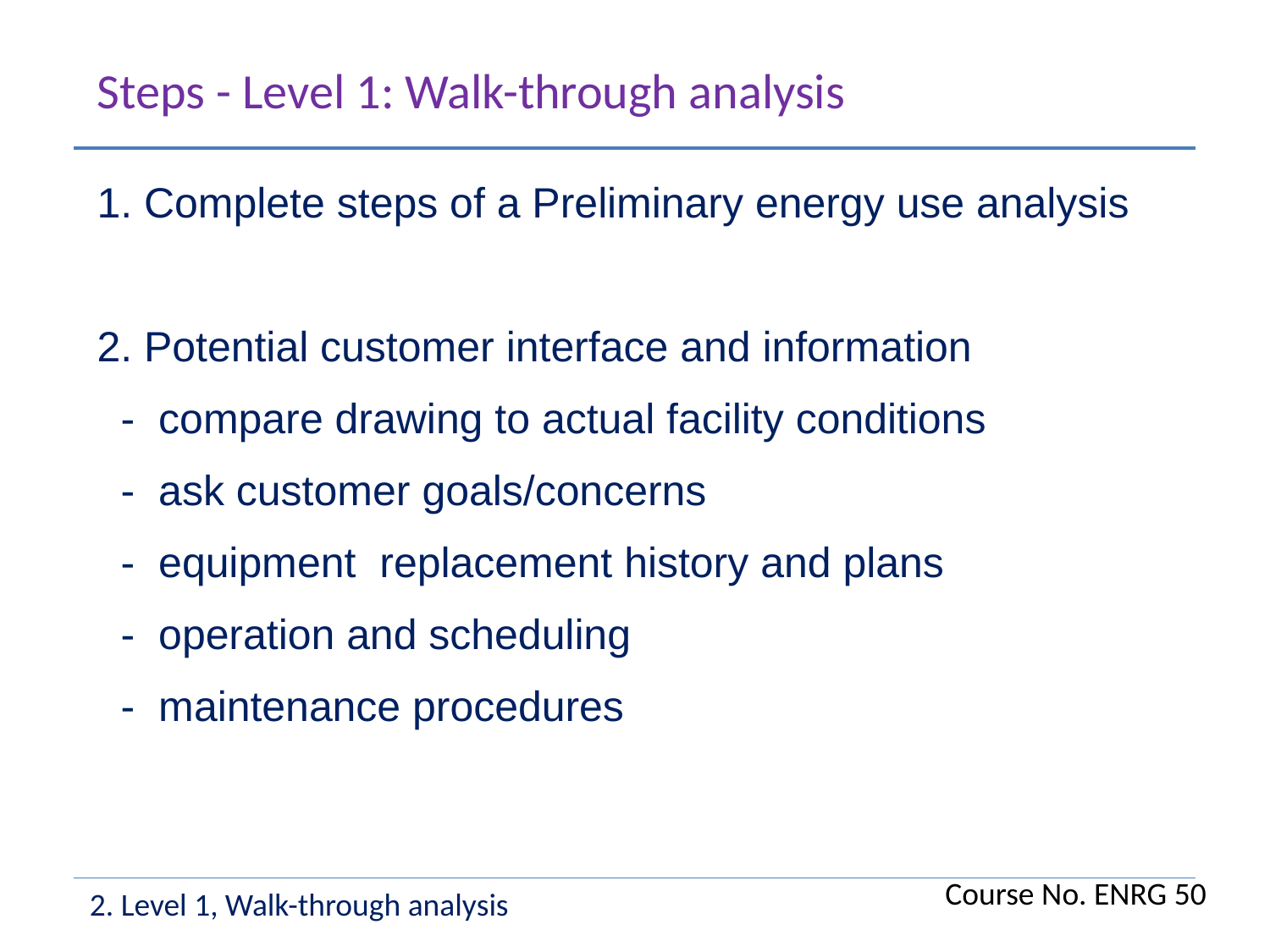

Steps - Level 1: Walk-through analysis
1. Complete steps of a Preliminary energy use analysis

2. Potential customer interface and information
  -  compare drawing to actual facility conditions
  -  ask customer goals/concerns
  -  equipment  replacement history and plans
  -  operation and scheduling
  -  maintenance procedures
Course No. ENRG 50
2. Level 1, Walk-through analysis